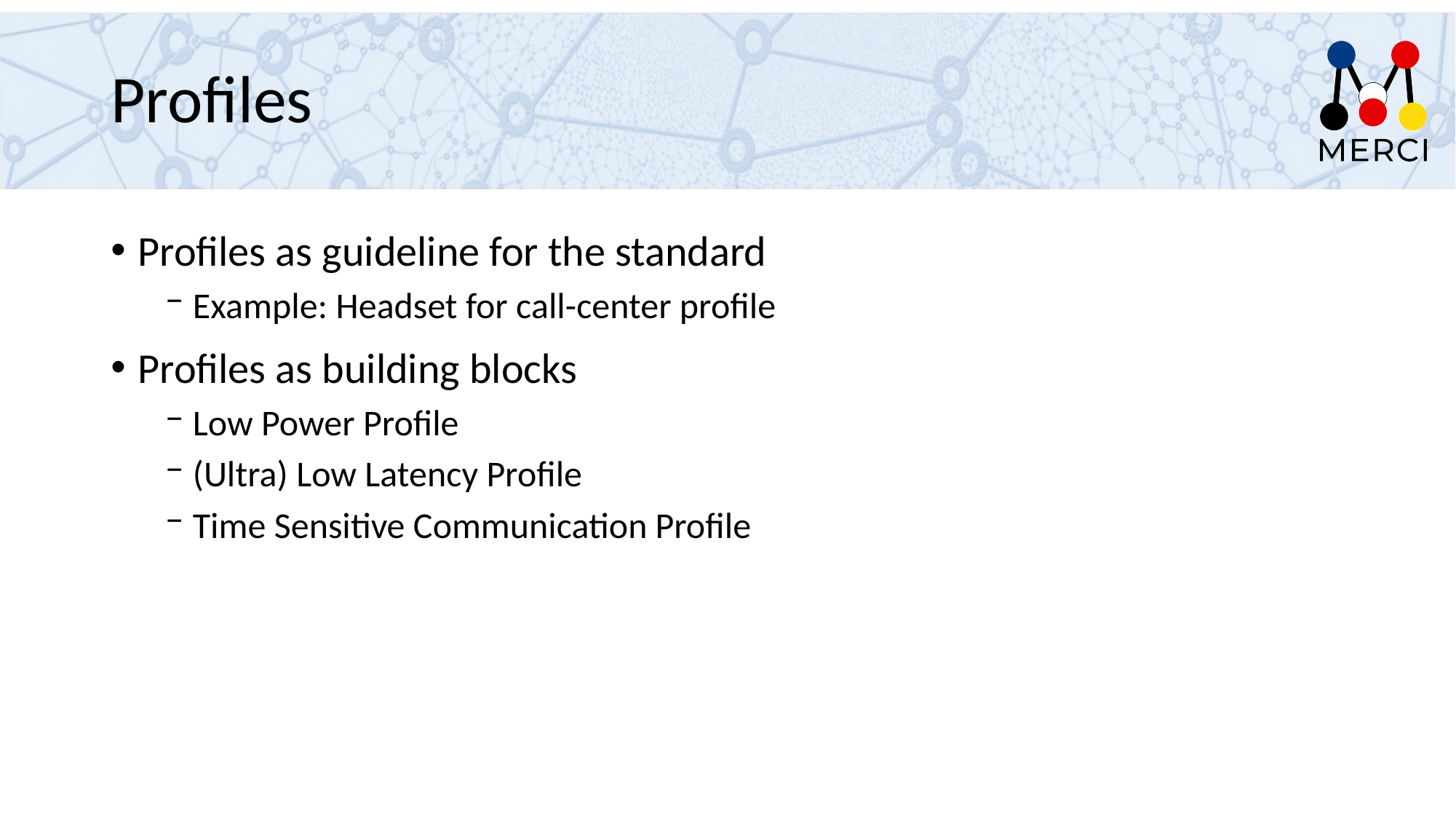

# Profiles
Profiles as guideline for the standard
Example: Headset for call-center profile
Profiles as building blocks
Low Power Profile
(Ultra) Low Latency Profile
Time Sensitive Communication Profile